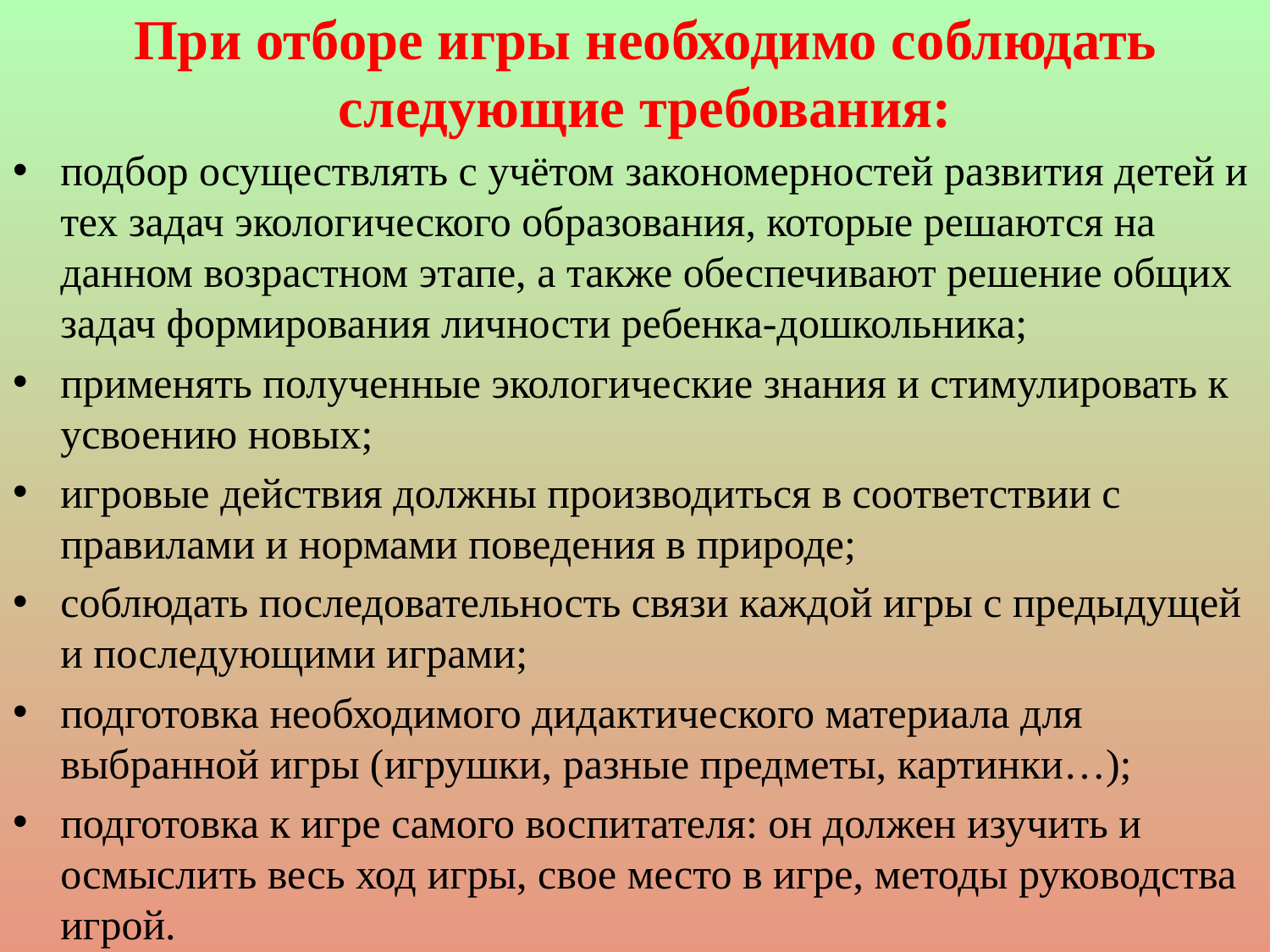

# При отборе игры необходимо соблюдать следующие требования:
подбор осуществлять с учётом закономерностей развития детей и тех задач экологического образования, которые решаются на данном возрастном этапе, а также обеспечивают решение общих задач формирования личности ребенка-дошкольника;
применять полученные экологические знания и стимулировать к усвоению новых;
игровые действия должны производиться в соответствии с правилами и нормами поведения в природе;
соблюдать последовательность связи каждой игры с предыдущей и последующими играми;
подготовка необходимого дидактического материала для выбранной игры (игрушки, разные предметы, картинки…);
подготовка к игре самого воспитателя: он должен изучить и осмыслить весь ход игры, свое место в игре, методы руководства игрой.